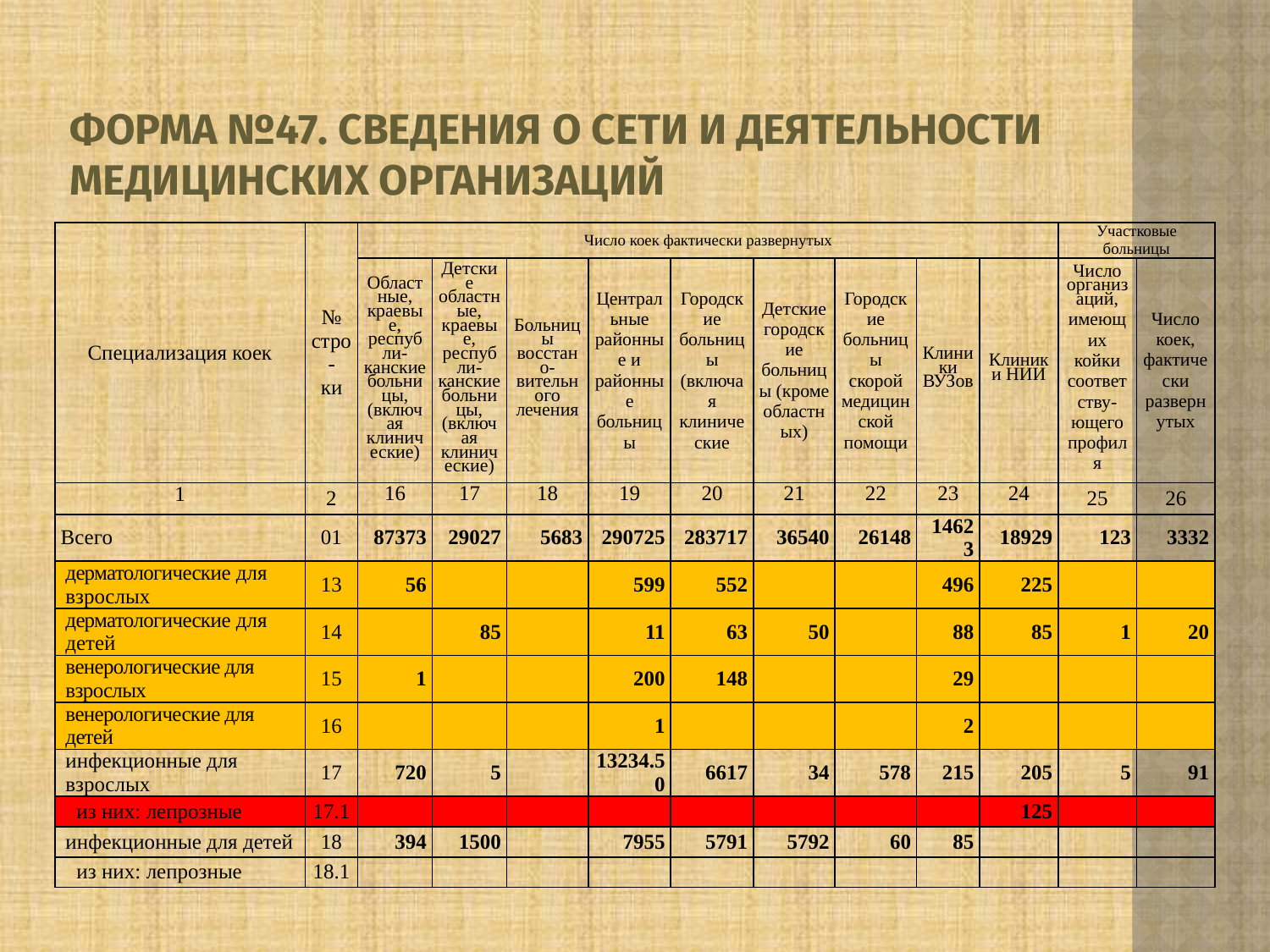

# Форма №47. СВЕДЕНИЯ О СЕТИ И ДЕЯТЕЛЬНОСТИ МЕДИЦИНСКИХ ОРГАНИЗАЦИЙ
| Специализация коек | № стро- ки | Число коек фактически развернутых |  |  |  |  |  |  |  |  | Участковые больницы |  |
| --- | --- | --- | --- | --- | --- | --- | --- | --- | --- | --- | --- | --- |
|  |  | Областные, краевые, республи-канские больницы, (включая клинические) | Детские областные, краевые, республи-канские больницы, (включая клинические) | Больницы восстано-вительного лечения | Центральные районные и районные больницы | Городские больницы (включая клинические | Детские городские больницы (кроме областных) | Городские больницы скорой медицинской помощи | Клиники ВУЗов | Клиники НИИ | Число организаций, имеющих койки соответству-ющего профиля | Число коек, фактически развернутых |
| 1 | 2 | 16 | 17 | 18 | 19 | 20 | 21 | 22 | 23 | 24 | 25 | 26 |
| Всего | 01 | 87373 | 29027 | 5683 | 290725 | 283717 | 36540 | 26148 | 14623 | 18929 | 123 | 3332 |
| дерматологические для взрослых | 13 | 56 |  |  | 599 | 552 |  |  | 496 | 225 |  |  |
| дерматологические для детей | 14 |  | 85 |  | 11 | 63 | 50 |  | 88 | 85 | 1 | 20 |
| венерологические для взрослых | 15 | 1 |  |  | 200 | 148 |  |  | 29 |  |  |  |
| венерологические для детей | 16 |  |  |  | 1 |  |  |  | 2 |  |  |  |
| инфекционные для взрослых | 17 | 720 | 5 |  | 13234.50 | 6617 | 34 | 578 | 215 | 205 | 5 | 91 |
| из них: лепрозные | 17.1 |  |  |  |  |  |  |  |  | 125 |  |  |
| инфекционные для детей | 18 | 394 | 1500 |  | 7955 | 5791 | 5792 | 60 | 85 |  |  |  |
| из них: лепрозные | 18.1 |  |  |  |  |  |  |  |  |  |  |  |